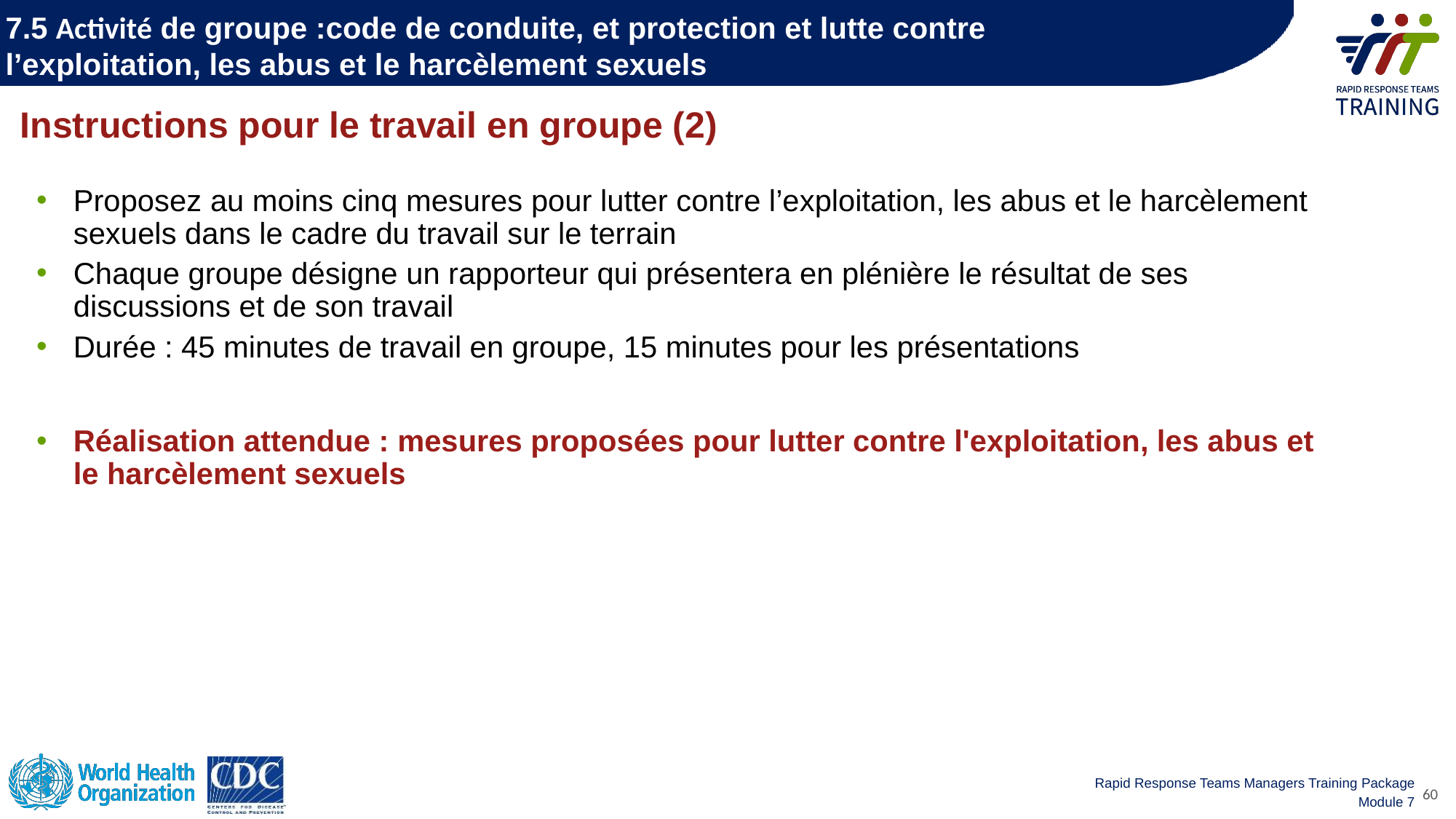

7.5 Activité de groupe :code de conduite, et protection et lutte contre l’exploitation, les abus et le harcèlement sexuels
# Instructions pour le travail en groupe (2)
Proposez au moins cinq mesures pour lutter contre l’exploitation, les abus et le harcèlement sexuels dans le cadre du travail sur le terrain
Chaque groupe désigne un rapporteur qui présentera en plénière le résultat de ses discussions et de son travail
Durée : 45 minutes de travail en groupe, 15 minutes pour les présentations

Réalisation attendue : mesures proposées pour lutter contre l'exploitation, les abus et le harcèlement sexuels

60